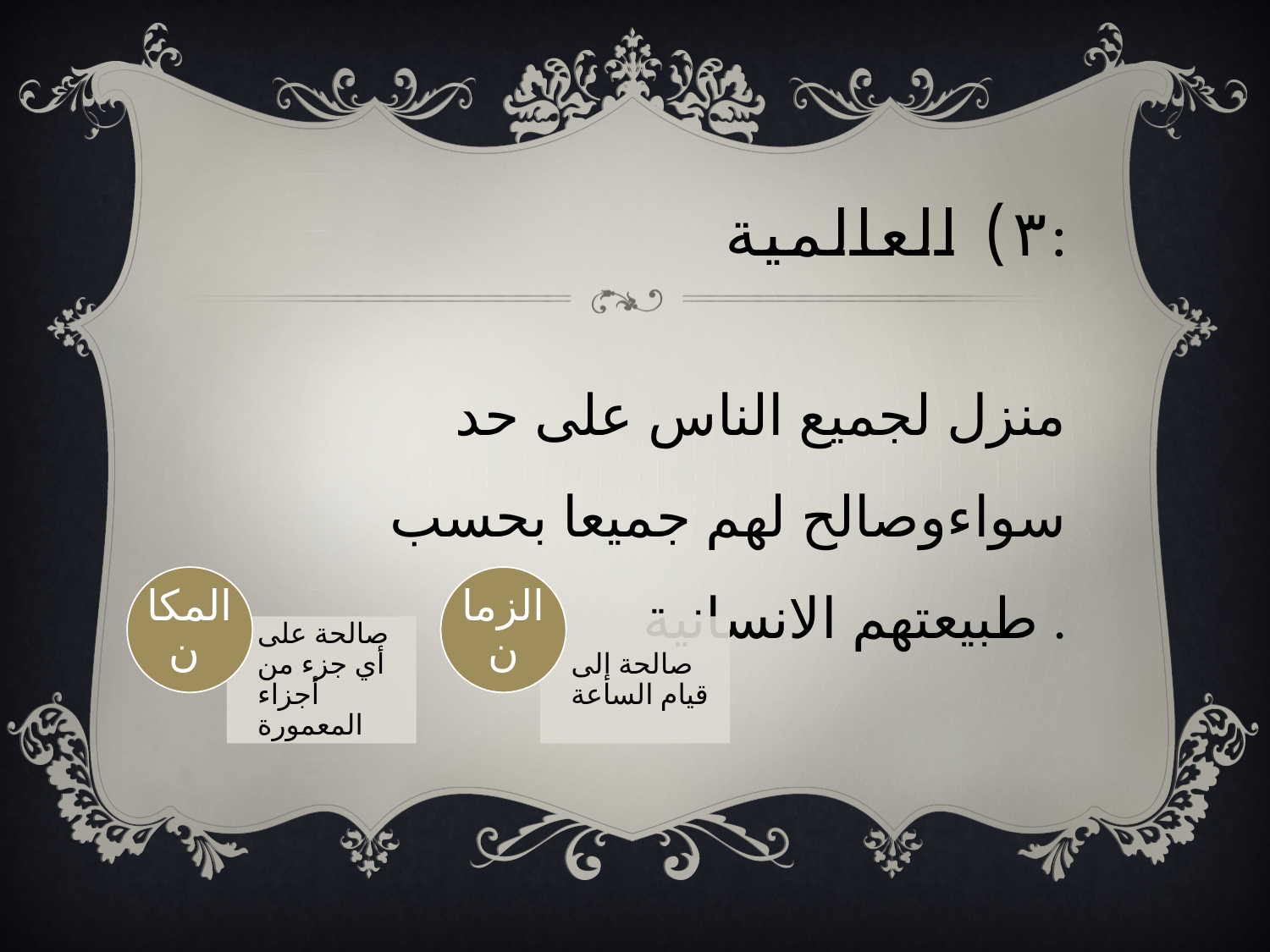

# ٣) العالمية:
منزل لجميع الناس على حد سواءوصالح لهم جميعا بحسب طبيعتهم الانسانية .
صالحة على أي جزء من أجزاء المعمورة
المكان
صالحة إلى قيام الساعة
الزمان